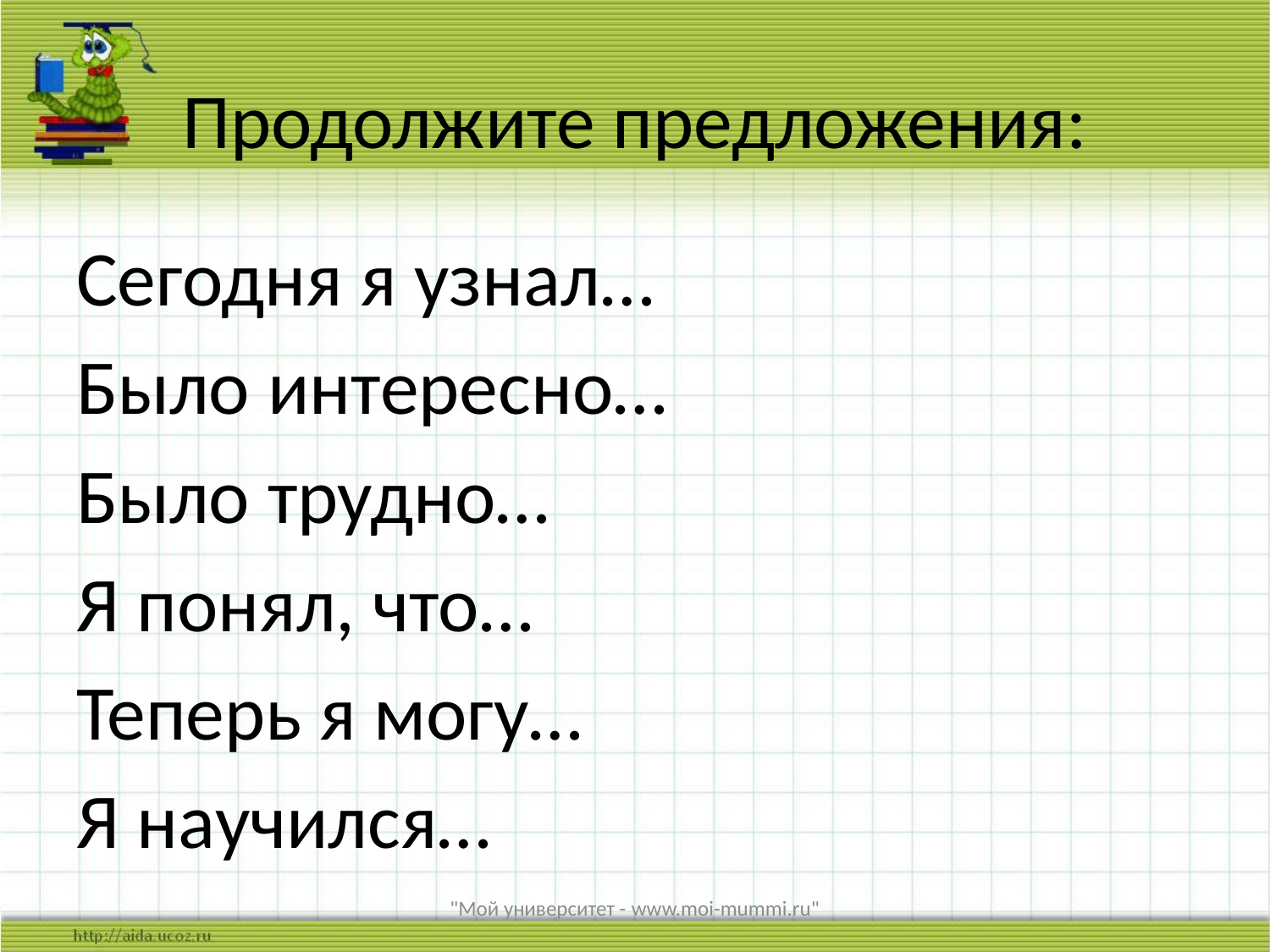

# Продолжите предложения:
Сегодня я узнал…
Было интересно…
Было трудно…
Я понял, что…
Теперь я могу…
Я научился…
"Мой университет - www.moi-mummi.ru"